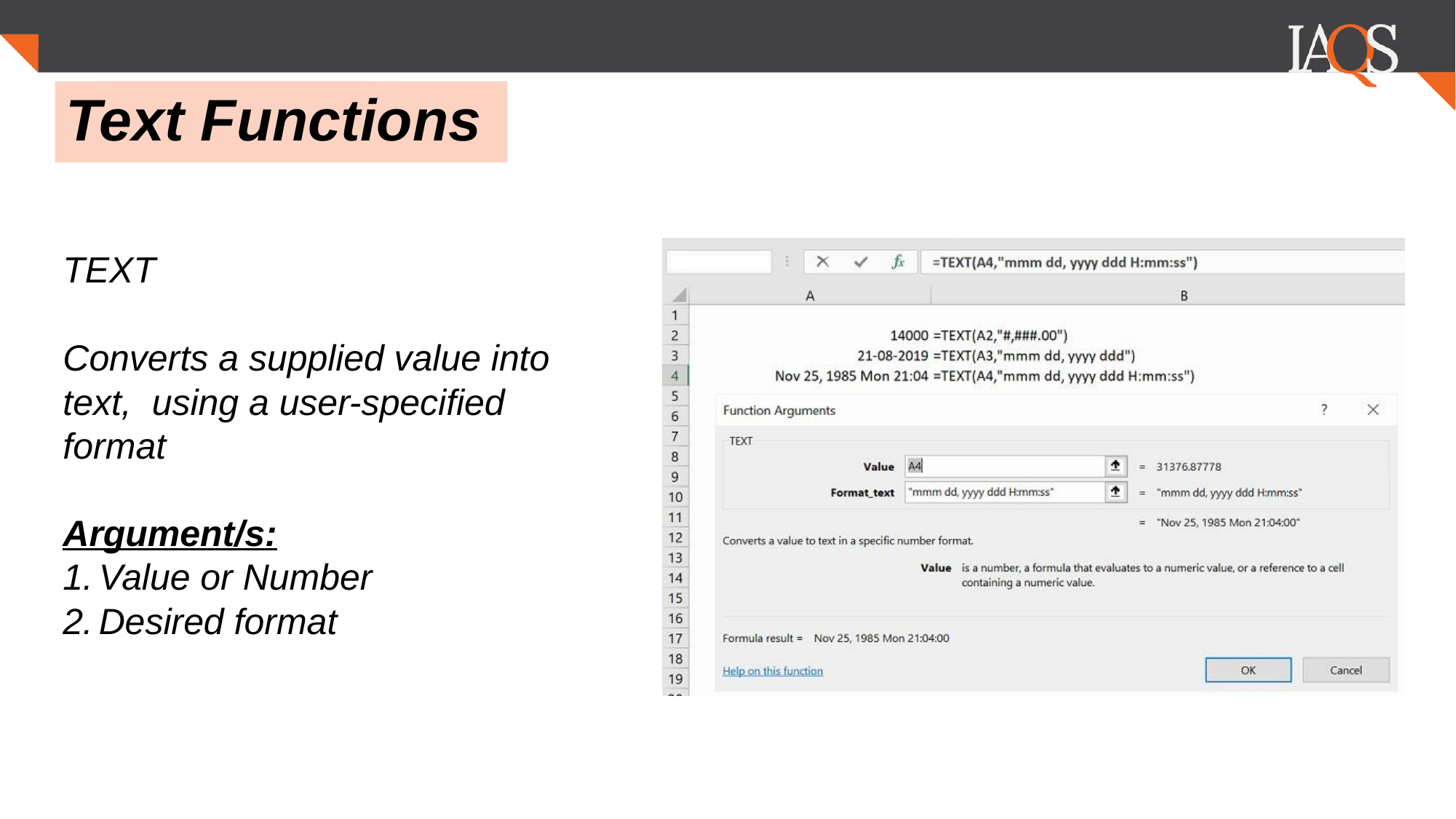

.
# Text Functions

TEXT

Converts a supplied value into text,  using a user-specified format

Argument/s:
Value or Number
Desired format